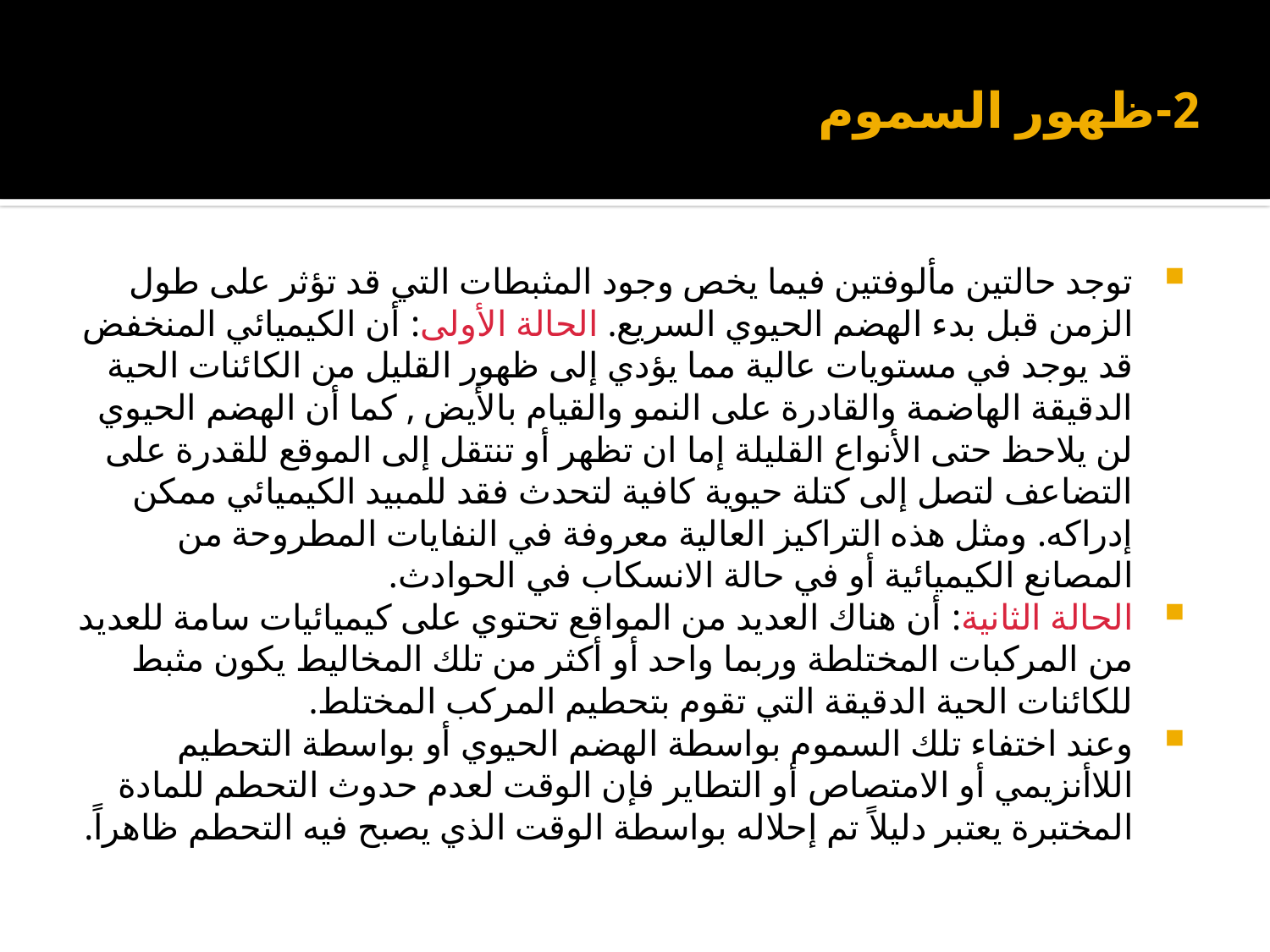

# 2-ظهور السموم
توجد حالتين مألوفتين فيما يخص وجود المثبطات التي قد تؤثر على طول الزمن قبل بدء الهضم الحيوي السريع. الحالة الأولى: أن الكيميائي المنخفض قد يوجد في مستويات عالية مما يؤدي إلى ظهور القليل من الكائنات الحية الدقيقة الهاضمة والقادرة على النمو والقيام بالأيض , كما أن الهضم الحيوي لن يلاحظ حتى الأنواع القليلة إما ان تظهر أو تنتقل إلى الموقع للقدرة على التضاعف لتصل إلى كتلة حيوية كافية لتحدث فقد للمبيد الكيميائي ممكن إدراكه. ومثل هذه التراكيز العالية معروفة في النفايات المطروحة من المصانع الكيميائية أو في حالة الانسكاب في الحوادث.
الحالة الثانية: أن هناك العديد من المواقع تحتوي على كيميائيات سامة للعديد من المركبات المختلطة وربما واحد أو أكثر من تلك المخاليط يكون مثبط للكائنات الحية الدقيقة التي تقوم بتحطيم المركب المختلط.
وعند اختفاء تلك السموم بواسطة الهضم الحيوي أو بواسطة التحطيم اللاأنزيمي أو الامتصاص أو التطاير فإن الوقت لعدم حدوث التحطم للمادة المختبرة يعتبر دليلاً تم إحلاله بواسطة الوقت الذي يصبح فيه التحطم ظاهراً.